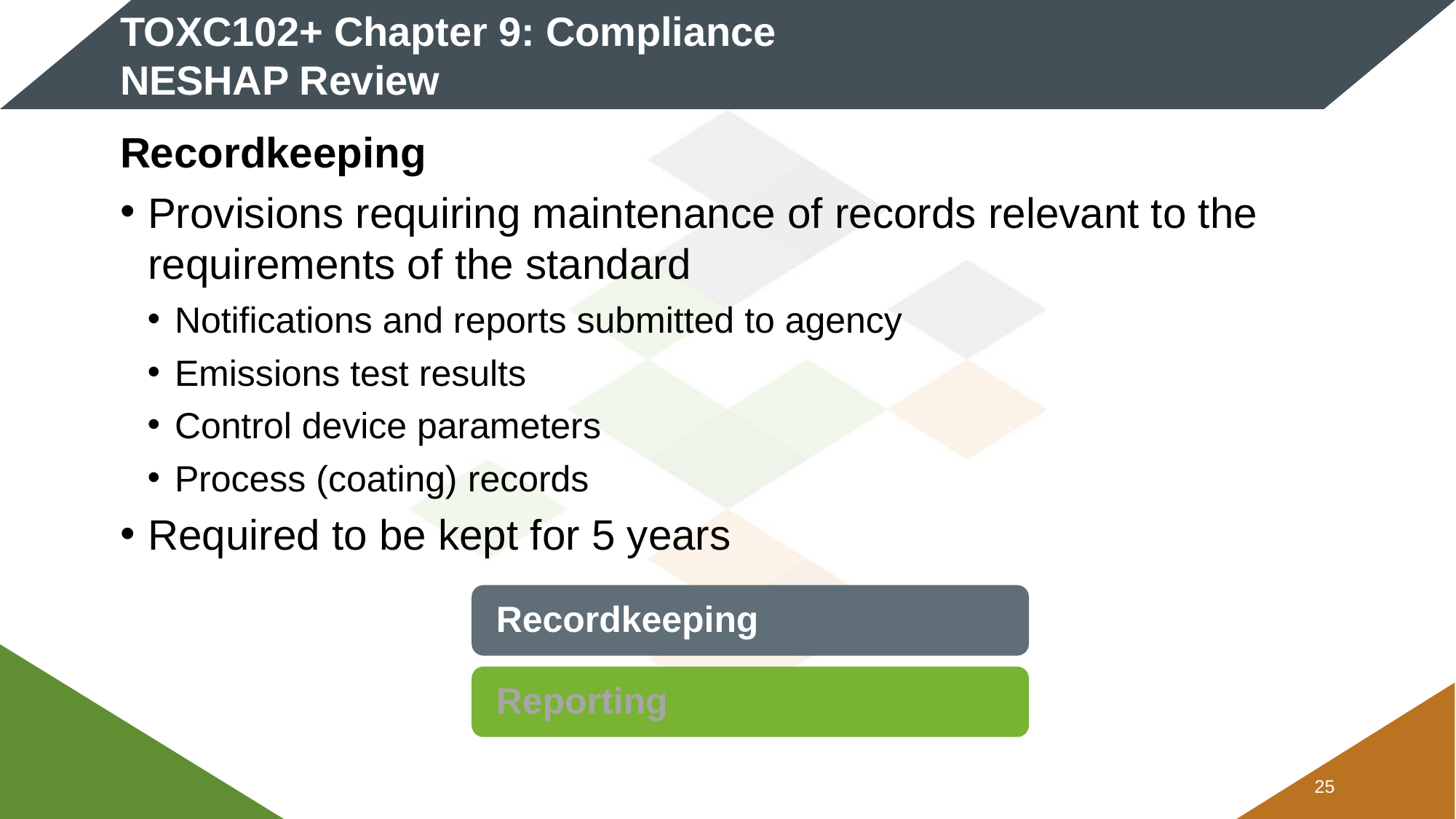

# TOXC102+ Chapter 9: Compliance NESHAP Review
Recordkeeping
Provisions requiring maintenance of records relevant to the requirements of the standard
Notifications and reports submitted to agency
Emissions test results
Control device parameters
Process (coating) records
Required to be kept for 5 years
Recordkeeping
Reporting
25